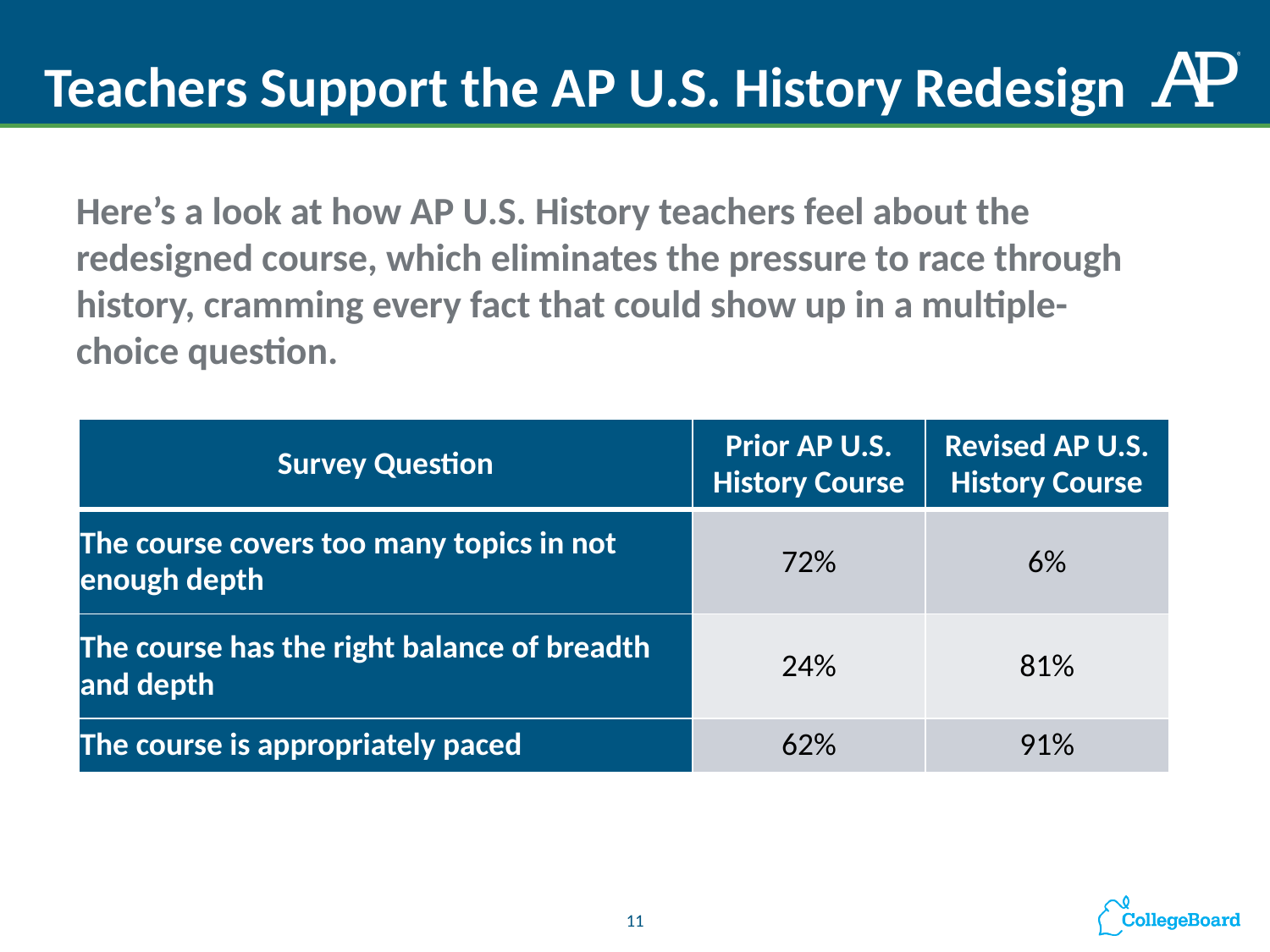

# Teachers Support the AP U.S. History Redesign

Here’s a look at how AP U.S. History teachers feel about the redesigned course, which eliminates the pressure to race through history, cramming every fact that could show up in a multiple-choice question.

| Survey Question | Prior AP U.S. History Course | Revised AP U.S. History Course |
| --- | --- | --- |
| The course covers too many topics in not enough depth | 72% | 6% |
| The course has the right balance of breadth and depth | 24% | 81% |
| The course is appropriately paced | 62% | 91% |
11